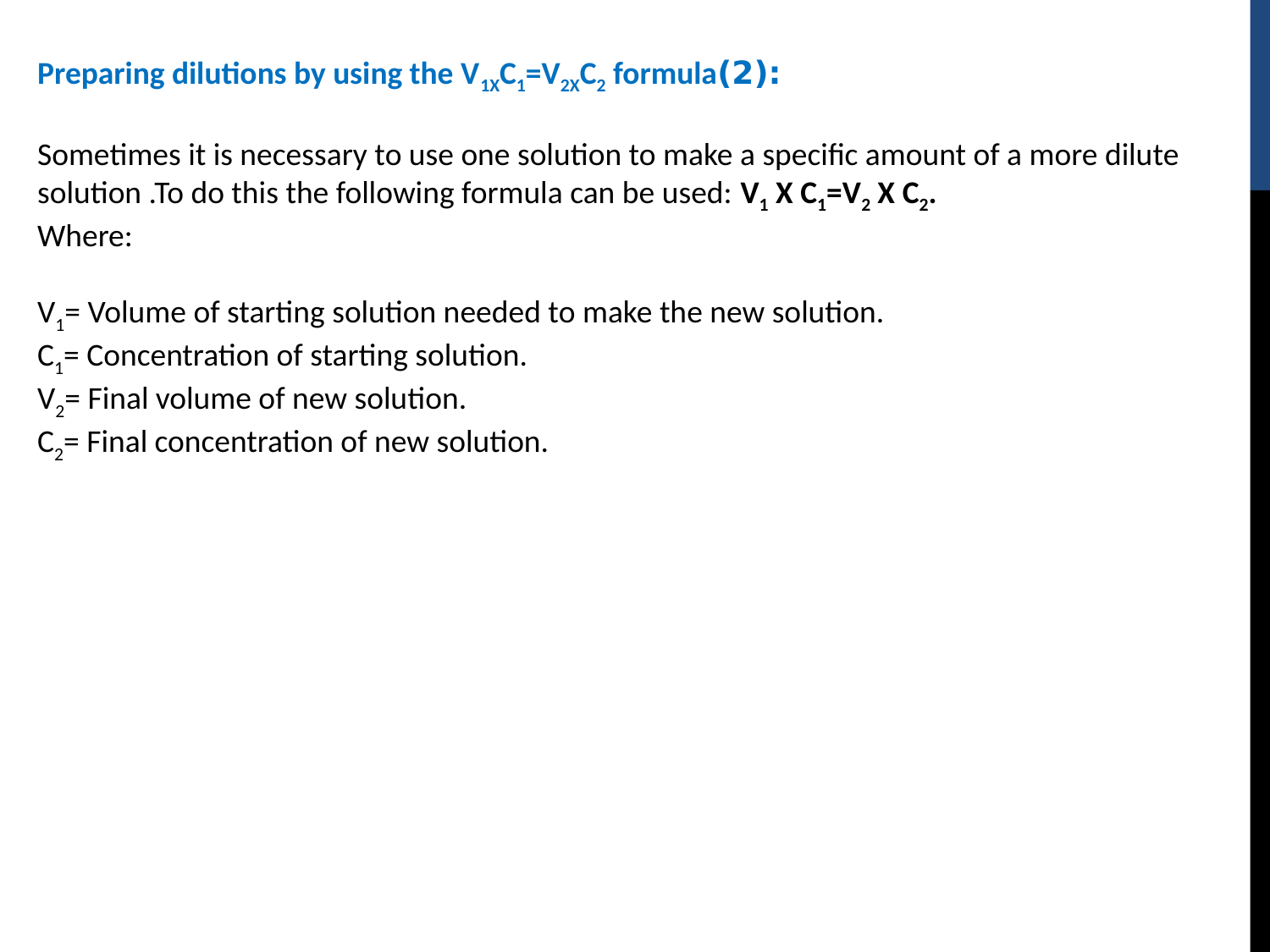

:(2)Preparing dilutions by using the V1XC1=V2XC2 formula

Sometimes it is necessary to use one solution to make a specific amount of a more dilute solution .To do this the following formula can be used: V1 X C1=V2 X C2.
Where:

V1= Volume of starting solution needed to make the new solution.
C1= Concentration of starting solution.
V2= Final volume of new solution.
C2= Final concentration of new solution.